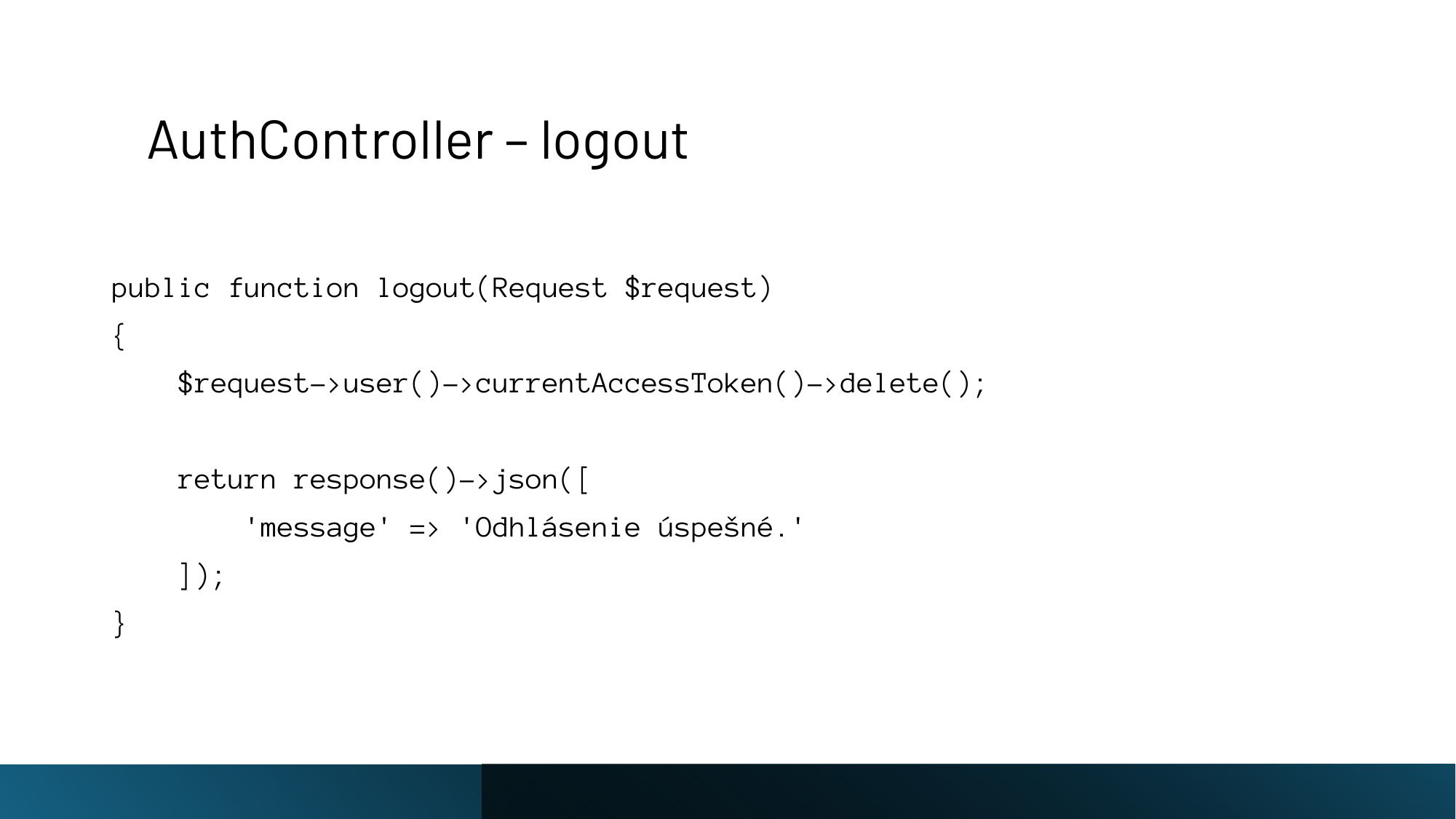

# AuthController – logout

public function logout(Request $request)
{
    $request->user()->currentAccessToken()->delete();

    return response()->json([
        'message' => 'Odhlásenie úspešné.'
    ]);
}